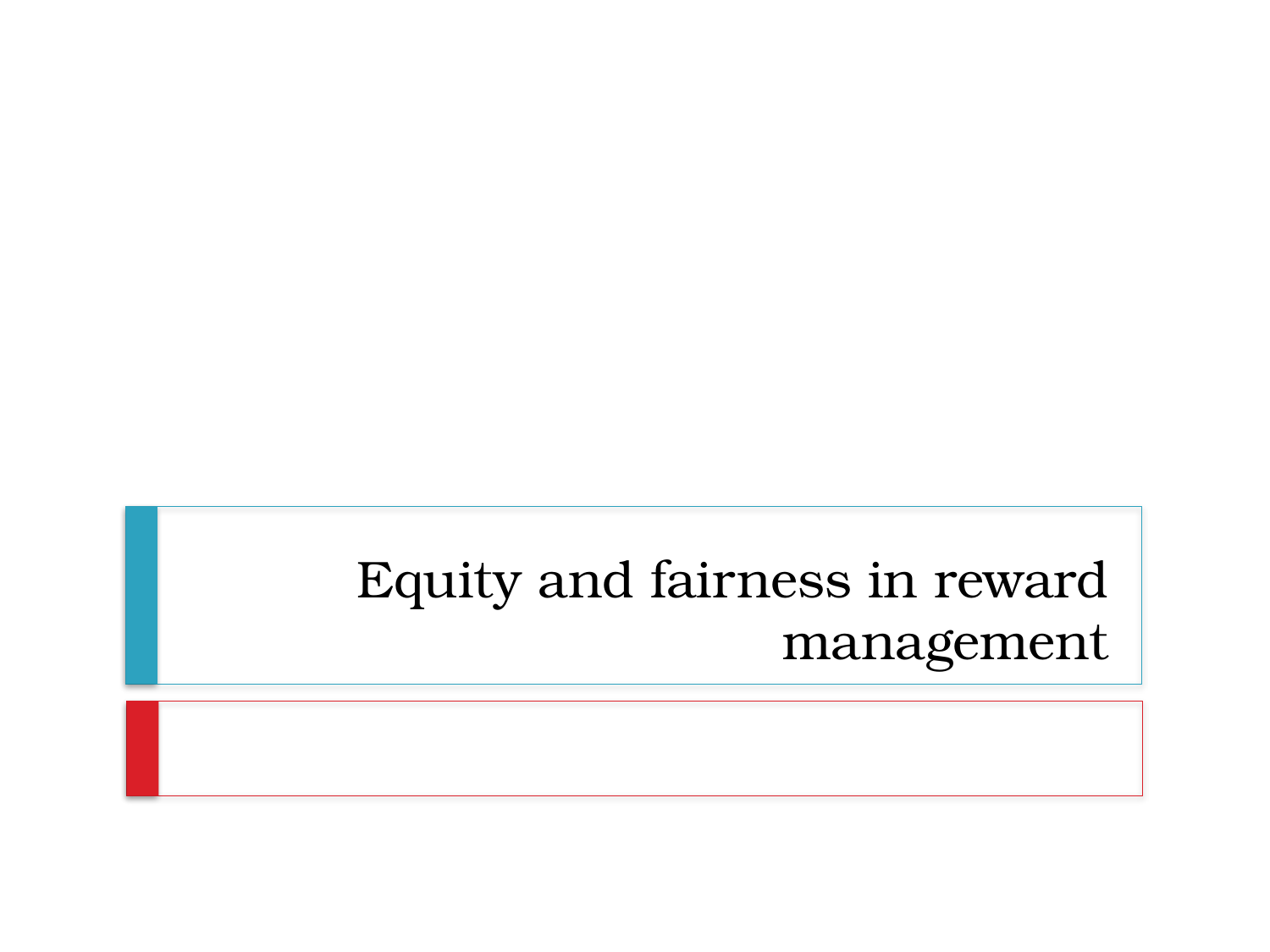

# Equity and fairness in reward management